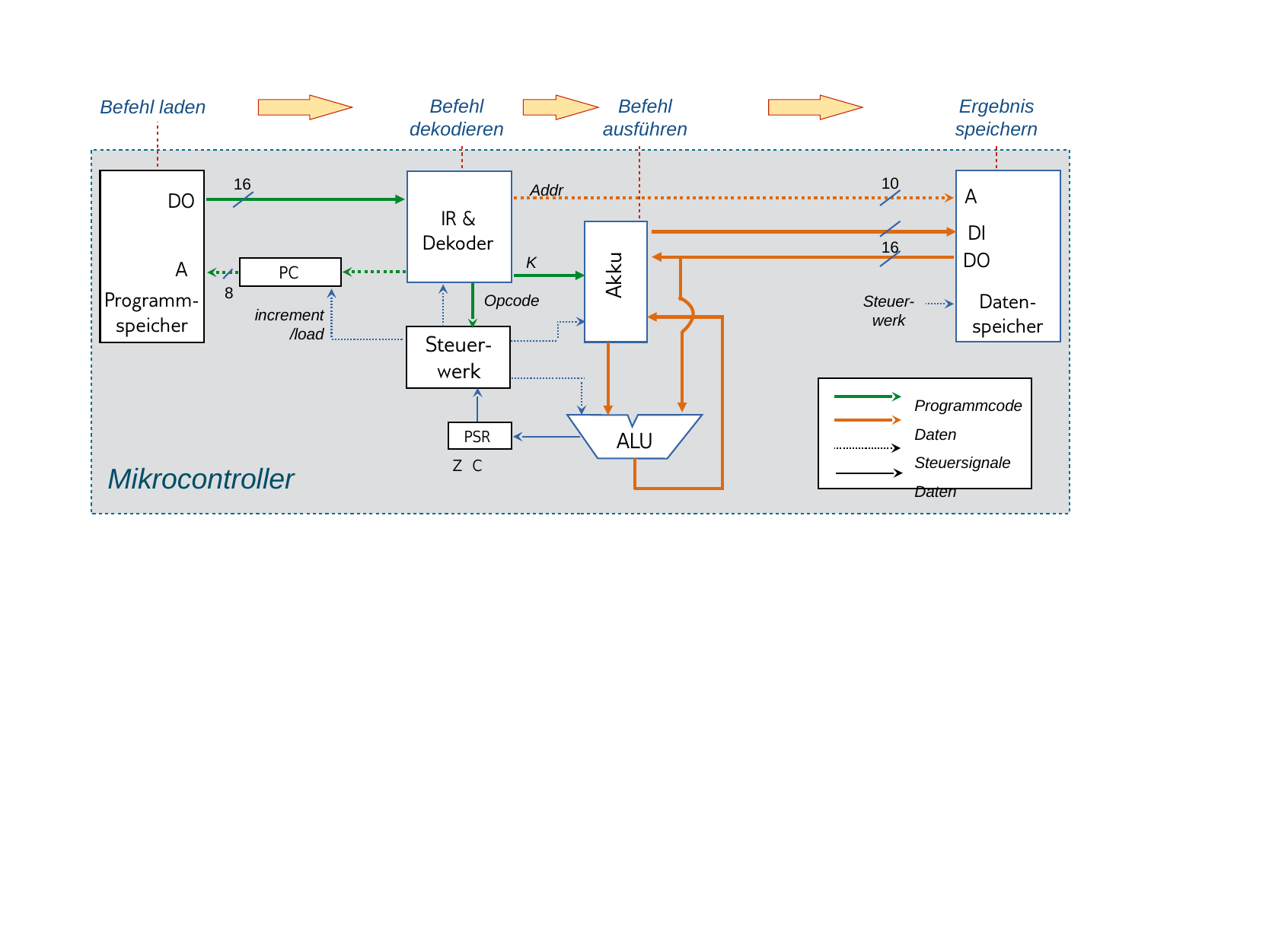

Befehl dekodieren
Befehl ausführen
Ergebnis speichern
Befehl laden

10
16

DO
A
Programm-
speicher

Addr
A

IR & Dekoder
DI

16
DO
K
Akku

PC

8

Daten-
speicher

Opcode
Steuer-werk

increment
/load

Steuer-werk

Programmcode
Daten
Steuersignale
Daten

PSR

C
Z
ALU

Mikrocontroller